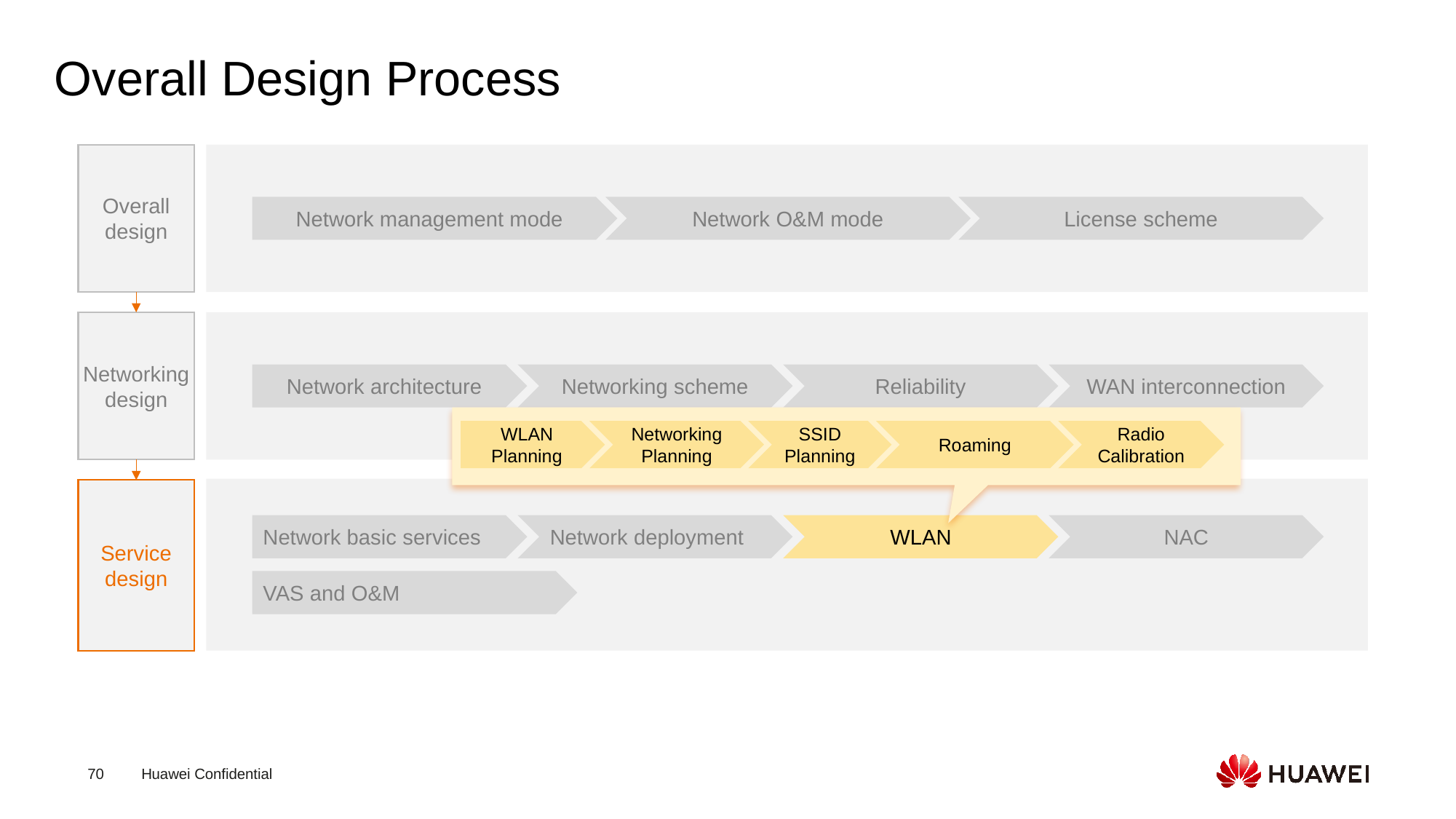

# Overall Design Process
Overall design

Network management mode
Network O&M mode
License scheme
Networking design

Network architecture
Networking scheme
Reliability
WAN interconnection

WLAN Planning
Networking Planning
SSID Planning
Roaming
Radio Calibration

Service design
Network basic services
Network deployment
WLAN
NAC
VAS and O&M